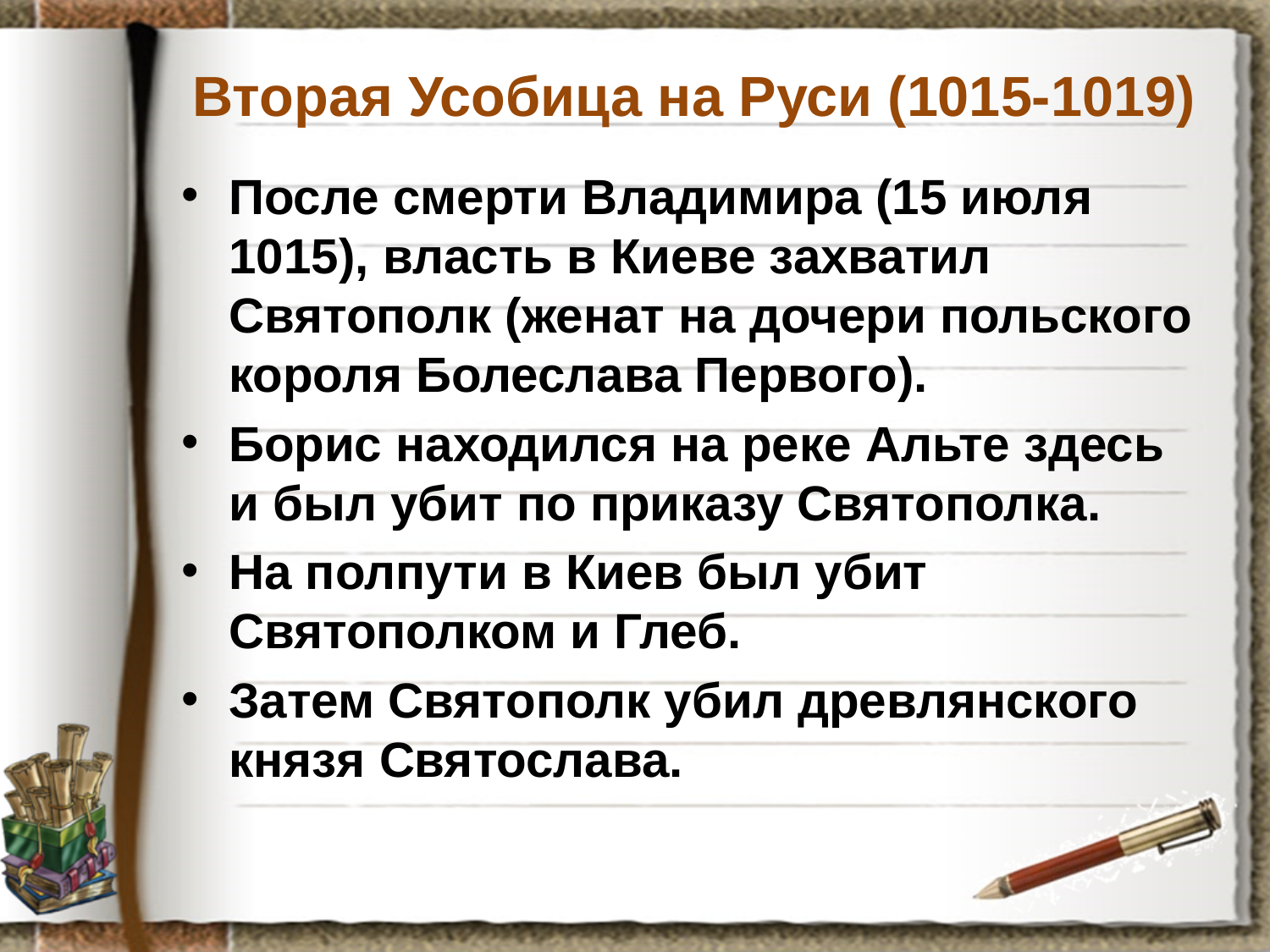

# Вторая Усобица на Руси (1015-1019)
После смерти Владимира (15 июля 1015), власть в Киеве захватил Святополк (женат на дочери польского короля Болеслава Первого).
Борис находился на реке Альте здесь и был убит по приказу Святополка.
На полпути в Киев был убит Святополком и Глеб.
Затем Святополк убил древлянского князя Святослава.